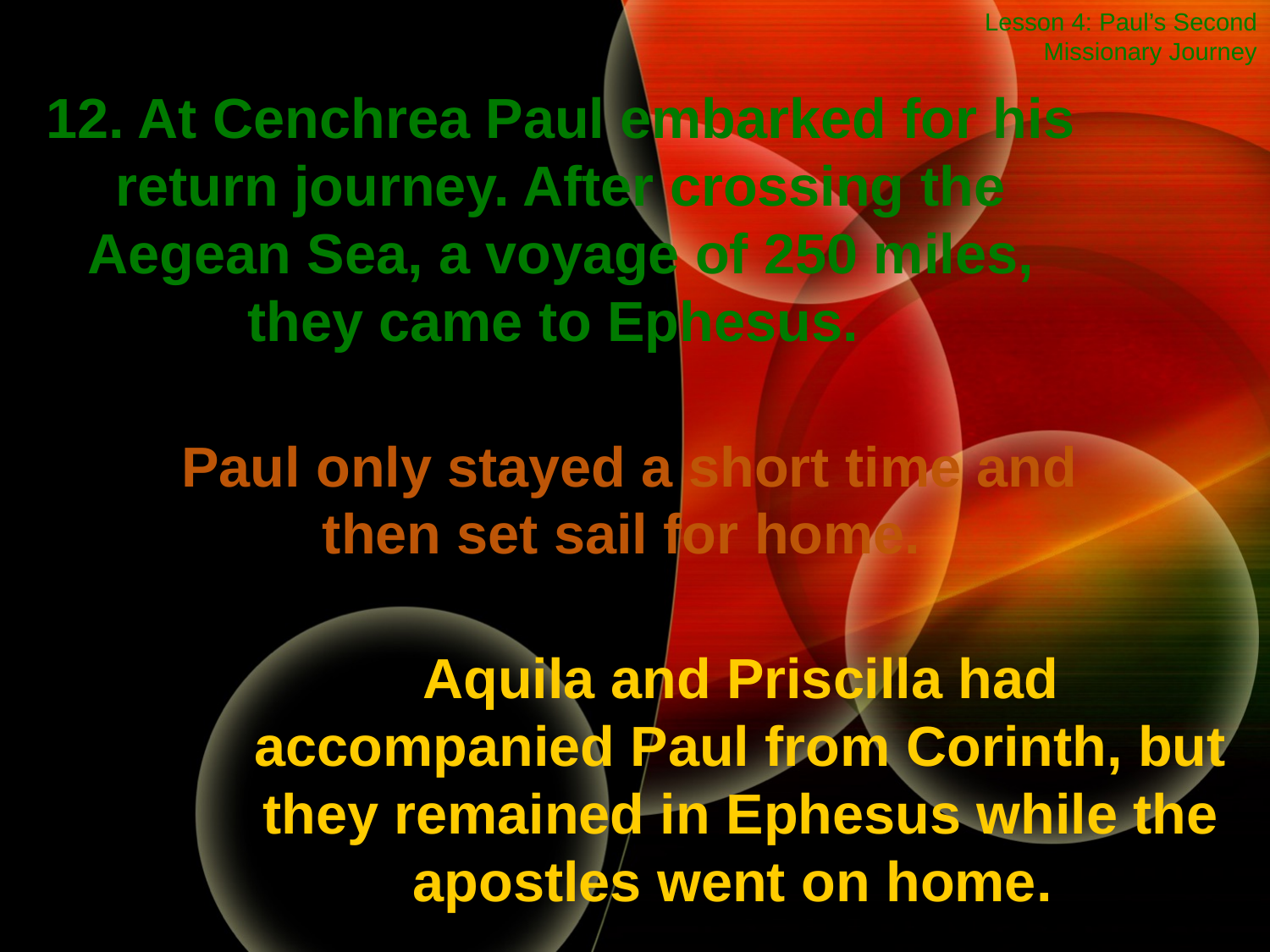

Lesson 4: Paul’s Second Missionary Journey
12. At Cenchrea Paul embarked for his return journey. After crossing the Aegean Sea, a voyage of 250 miles, they came to Ephesus.
Paul only stayed a short time and then set sail for home.
Aquila and Priscilla had
accompanied Paul from Corinth, but they remained in Ephesus while the apostles went on home.